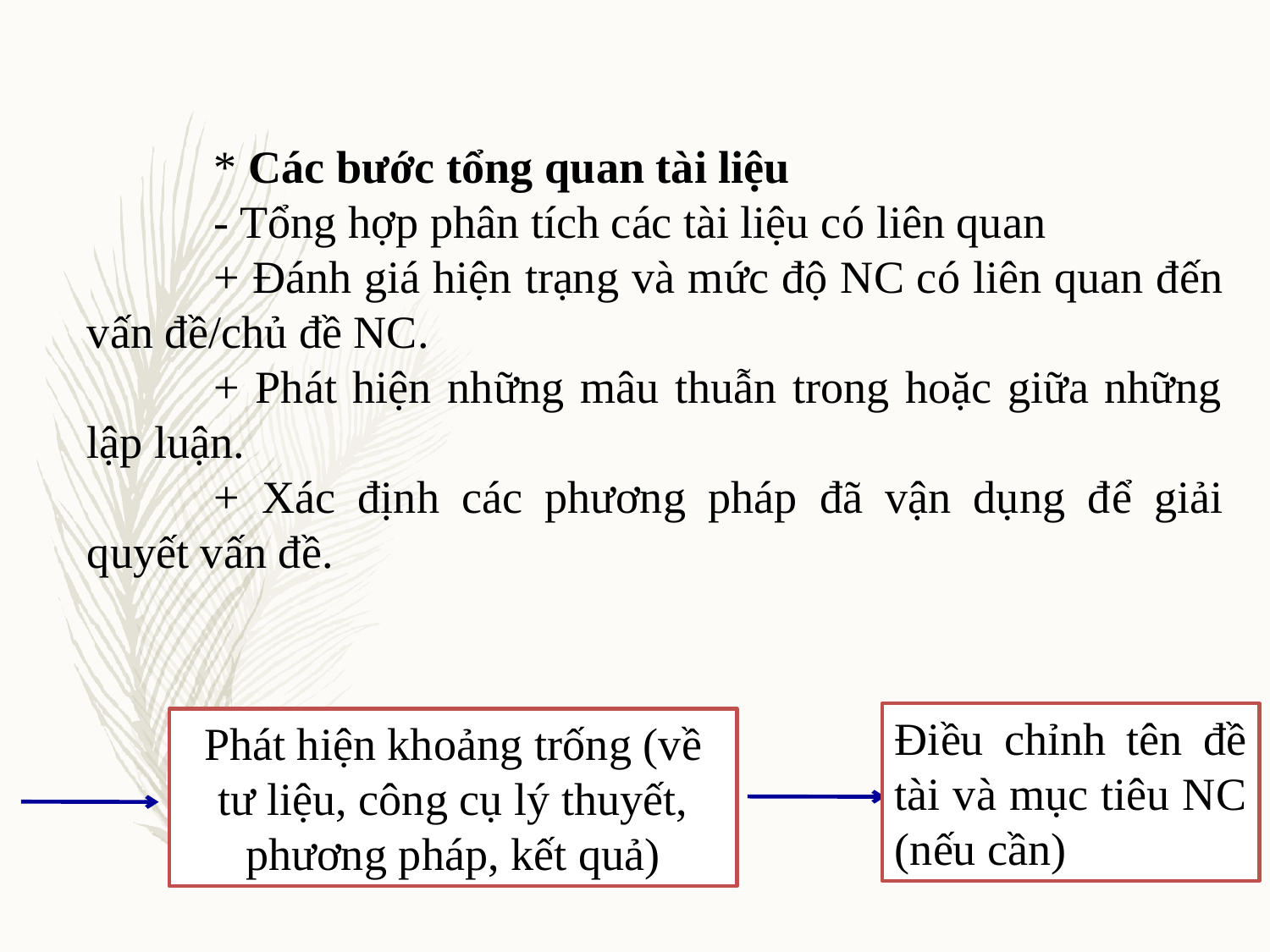

* Các bước tổng quan tài liệu
	- Tổng hợp phân tích các tài liệu có liên quan
	+ Đánh giá hiện trạng và mức độ NC có liên quan đến vấn đề/chủ đề NC.
	+ Phát hiện những mâu thuẫn trong hoặc giữa những lập luận.
	+ Xác định các phương pháp đã vận dụng để giải quyết vấn đề.
Điều chỉnh tên đề tài và mục tiêu NC (nếu cần)
Phát hiện khoảng trống (về tư liệu, công cụ lý thuyết, phương pháp, kết quả)